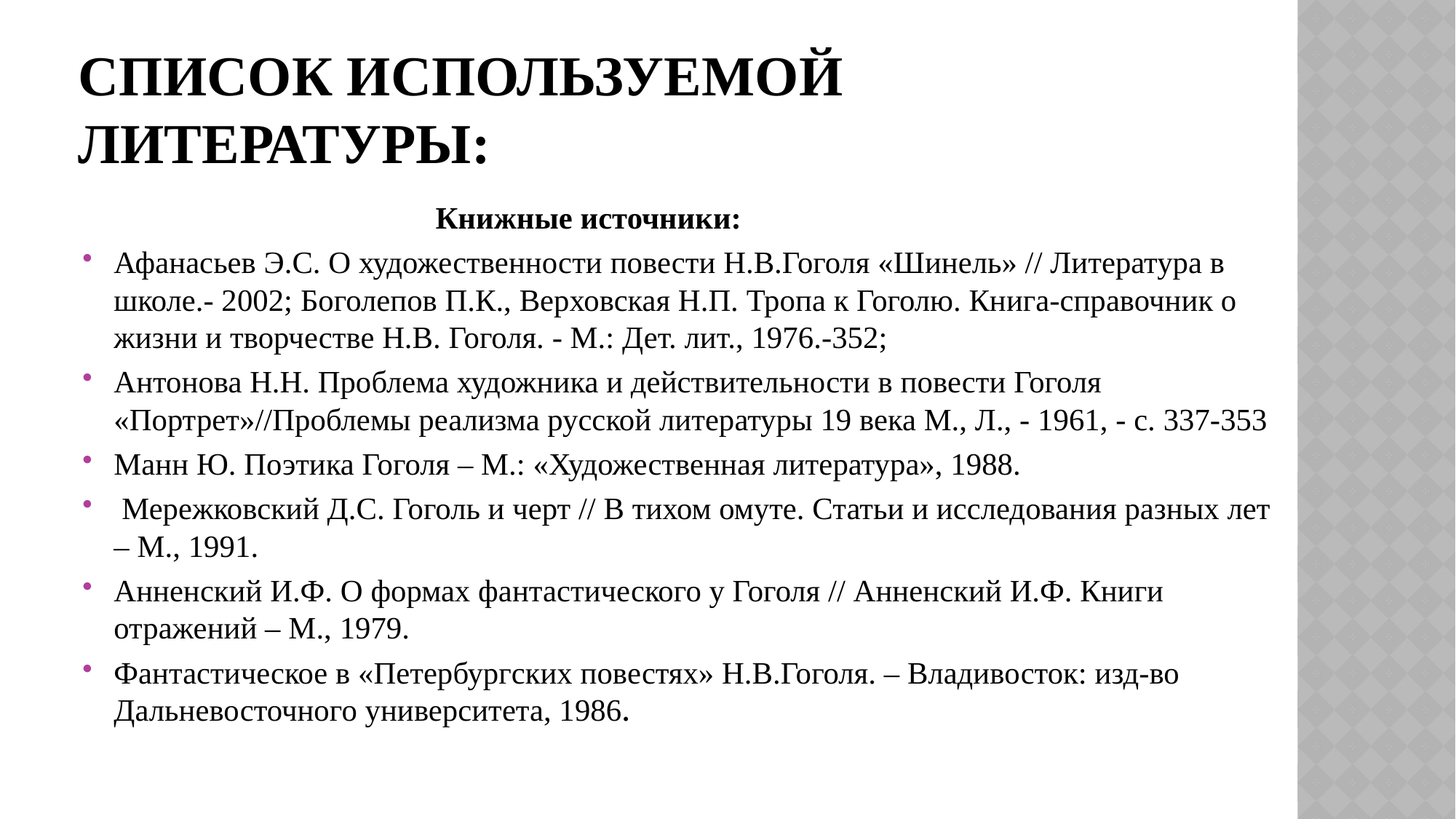

# Список используемой литературы:
                                             Книжные источники:
Афанасьев Э.С. О художественности повести Н.В.Гоголя «Шинель» // Литература в школе.- 2002; Боголепов П.К., Верховская Н.П. Тропа к Гоголю. Книга-справочник о жизни и творчестве Н.В. Гоголя. - М.: Дет. лит., 1976.-352;
Антонова Н.Н. Проблема художника и действительности в повести Гоголя «Портрет»//Проблемы реализма русской литературы 19 века М., Л., - 1961, - с. 337-353
Манн Ю. Поэтика Гоголя – М.: «Художественная литература», 1988.
 Мережковский Д.С. Гоголь и черт // В тихом омуте. Статьи и исследования разных лет – М., 1991.
Анненский И.Ф. О формах фантастического у Гоголя // Анненский И.Ф. Книги отражений – М., 1979.
Фантастическое в «Петербургских повестях» Н.В.Гоголя. – Владивосток: изд-во Дальневосточного университета, 1986.